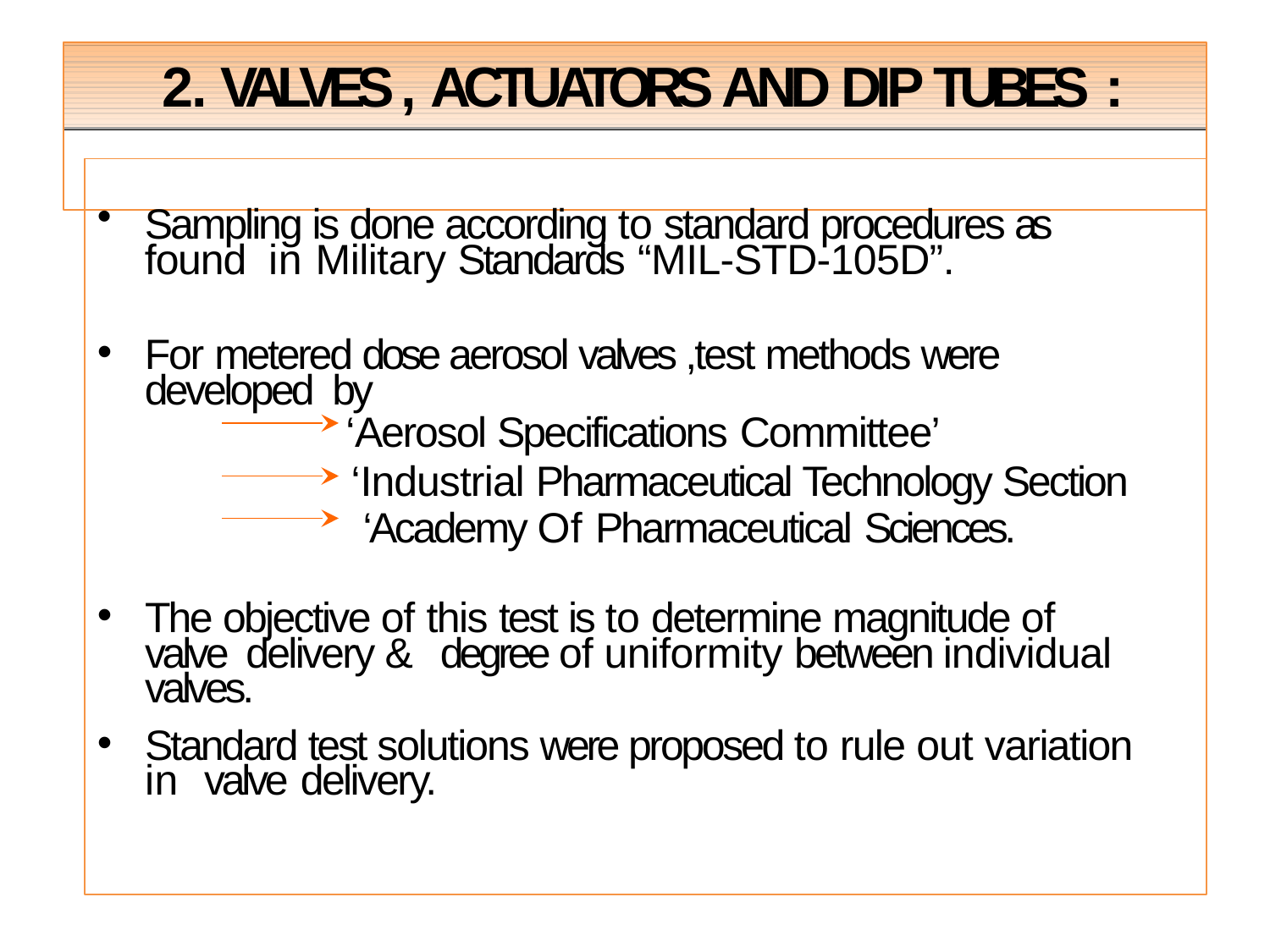

# 2. VALVES , ACTUATORS AND DIP TUBES :

Sampling is done according to standard procedures as found  in Military Standards “MIL-STD-105D”.

For metered dose aerosol valves ,test methods were developed  by
‘Aerosol Specifications Committee’
‘Industrial Pharmaceutical Technology Section  ‘Academy Of Pharmaceutical Sciences.

•
The objective of this test is to determine magnitude of valve  delivery & degree of uniformity between individual valves.
•
Standard test solutions were proposed to rule out variation in  valve delivery.